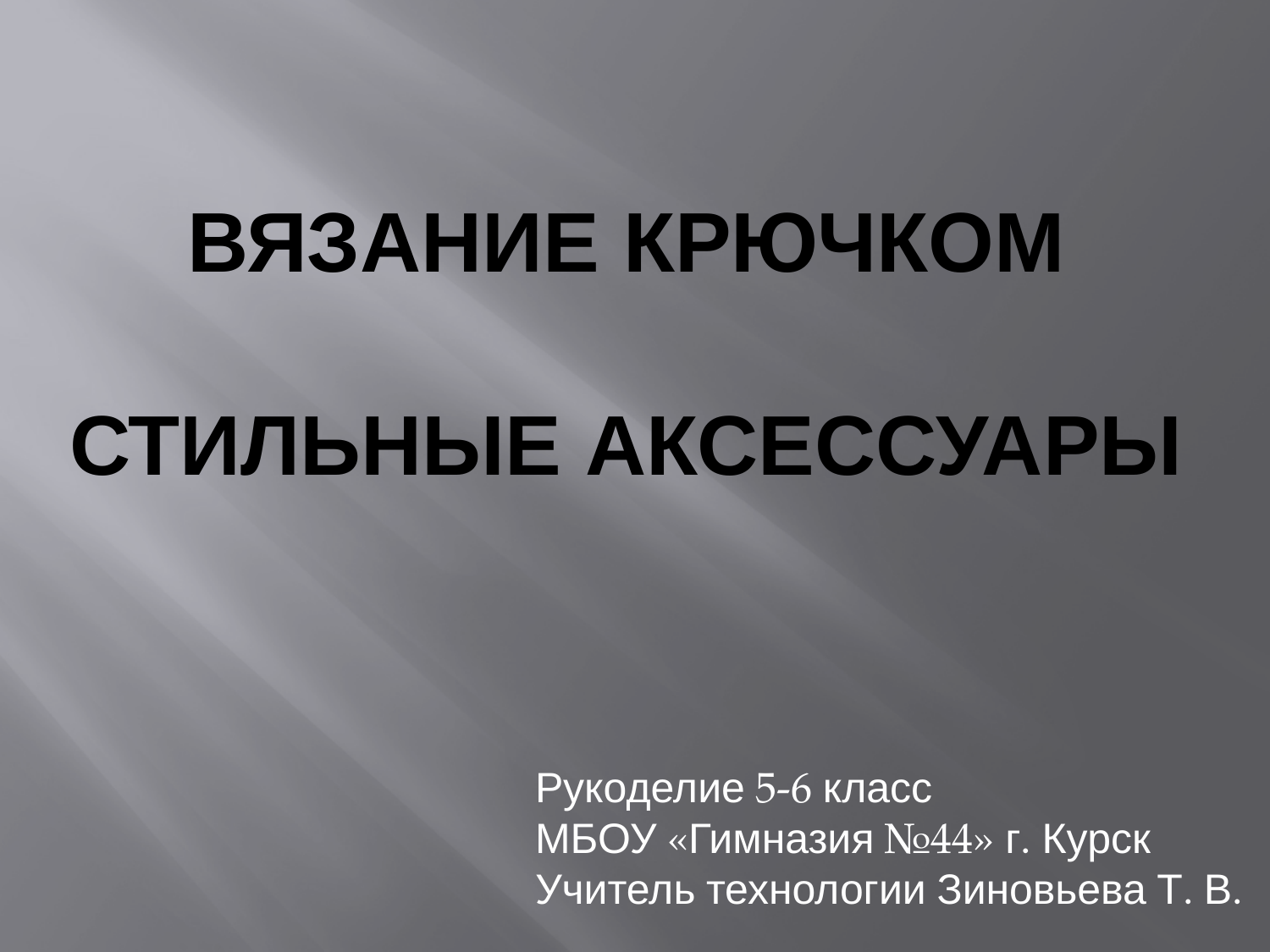

# Вязание крючком стильные аксессуары

Рукоделие 5-6 класс
МБОУ «Гимназия №44» г. Курск
Учитель технологии Зиновьева Т. В.